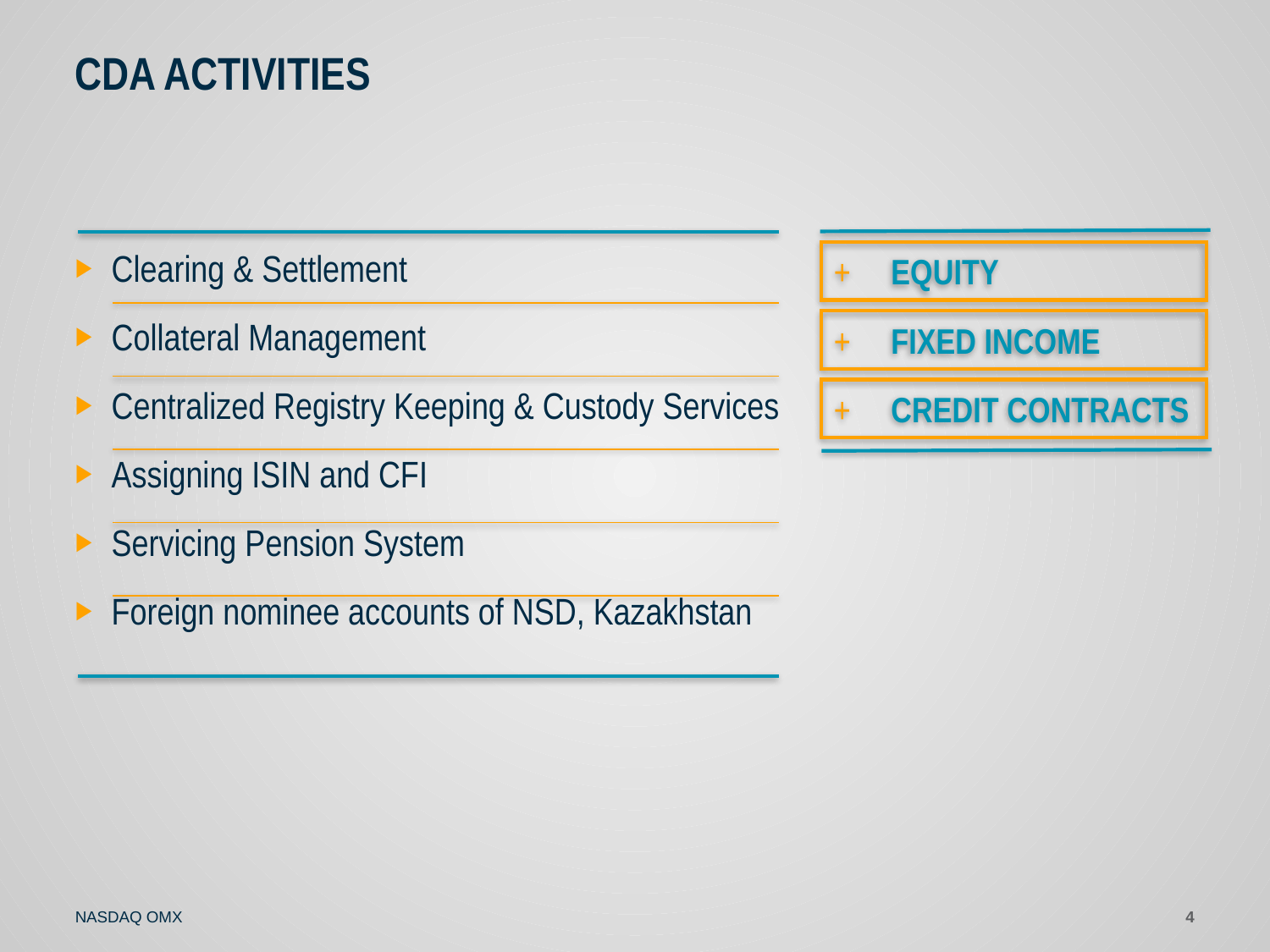

# CDA activities
Clearing & Settlement
Collateral Management
Centralized Registry Keeping & Custody Services
Assigning ISIN and CFI
Servicing Pension System
Foreign nominee accounts of NSD, Kazakhstan
+     EQUITY
+     FIXED INCOME
+     CREDIT CONTRACTS
4